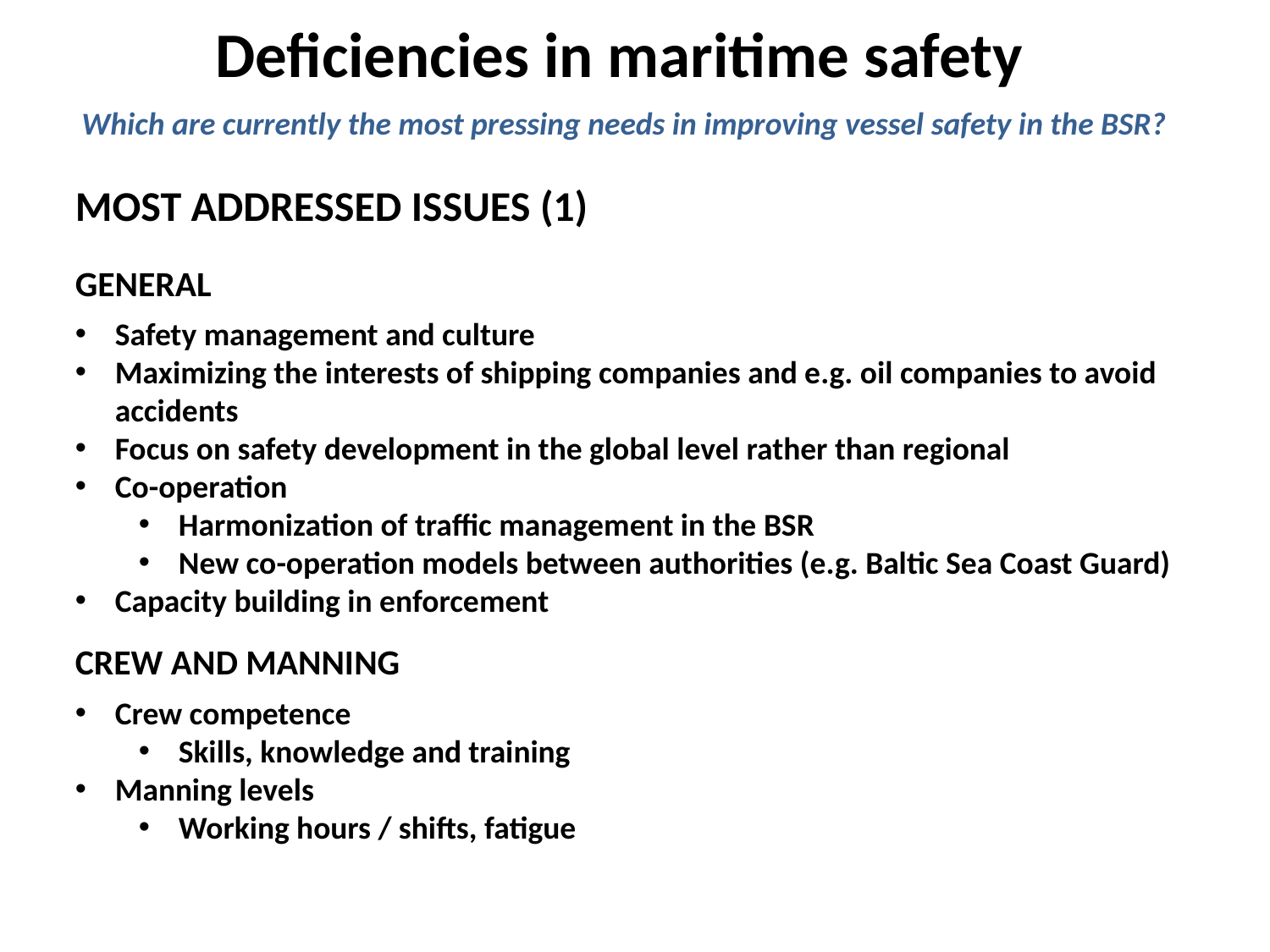

Deficiencies in maritime safety
Which are currently the most pressing needs in improving vessel safety in the BSR?
MOST ADDRESSED ISSUES (1)
GENERAL
Safety management and culture
Maximizing the interests of shipping companies and e.g. oil companies to avoid accidents
Focus on safety development in the global level rather than regional
Co-operation
Harmonization of traffic management in the BSR
New co-operation models between authorities (e.g. Baltic Sea Coast Guard)
Capacity building in enforcement
CREW AND MANNING
Crew competence
Skills, knowledge and training
Manning levels
Working hours / shifts, fatigue